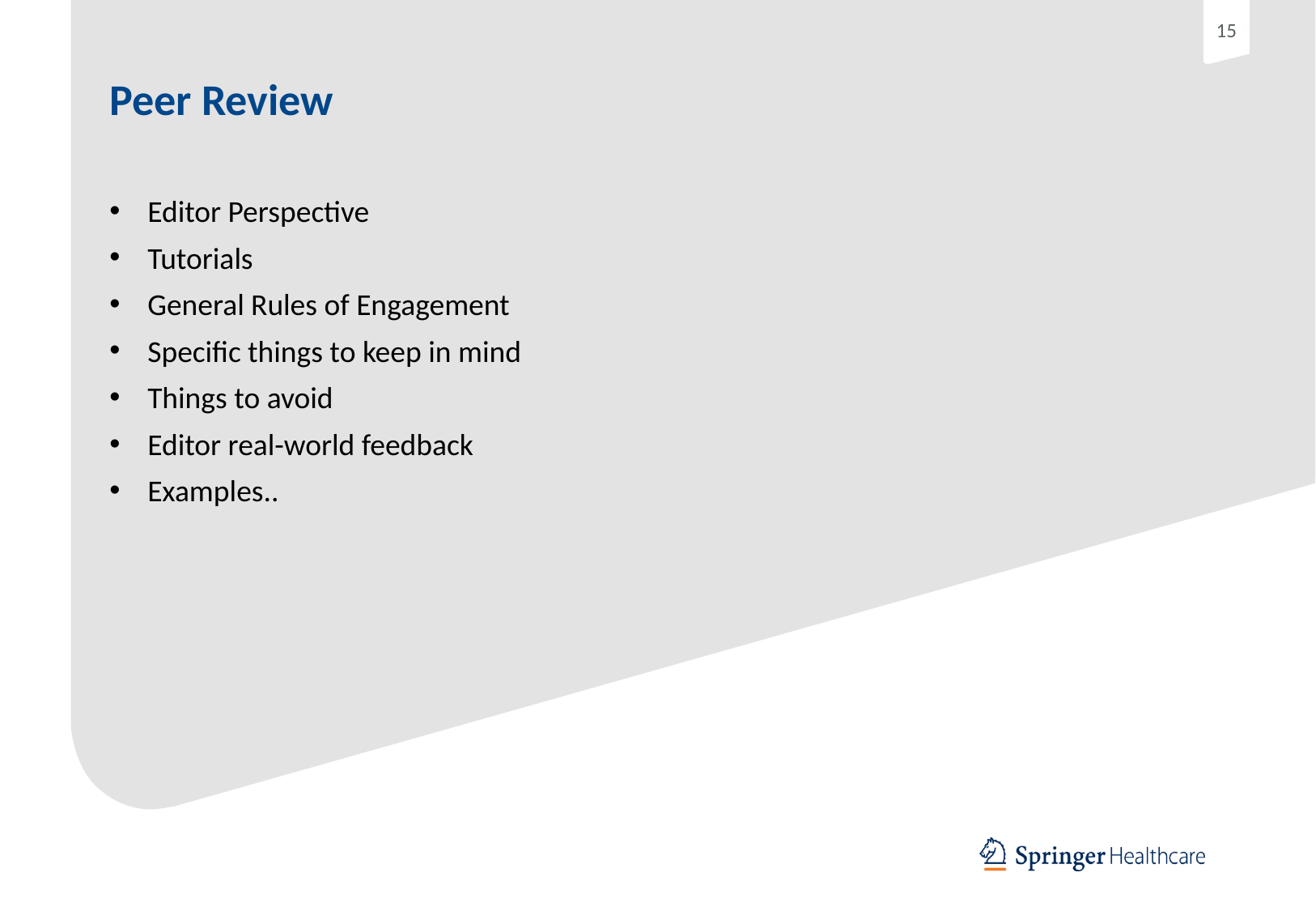

# Peer Review
Editor Perspective
Tutorials
General Rules of Engagement
Specific things to keep in mind
Things to avoid
Editor real-world feedback
Examples..